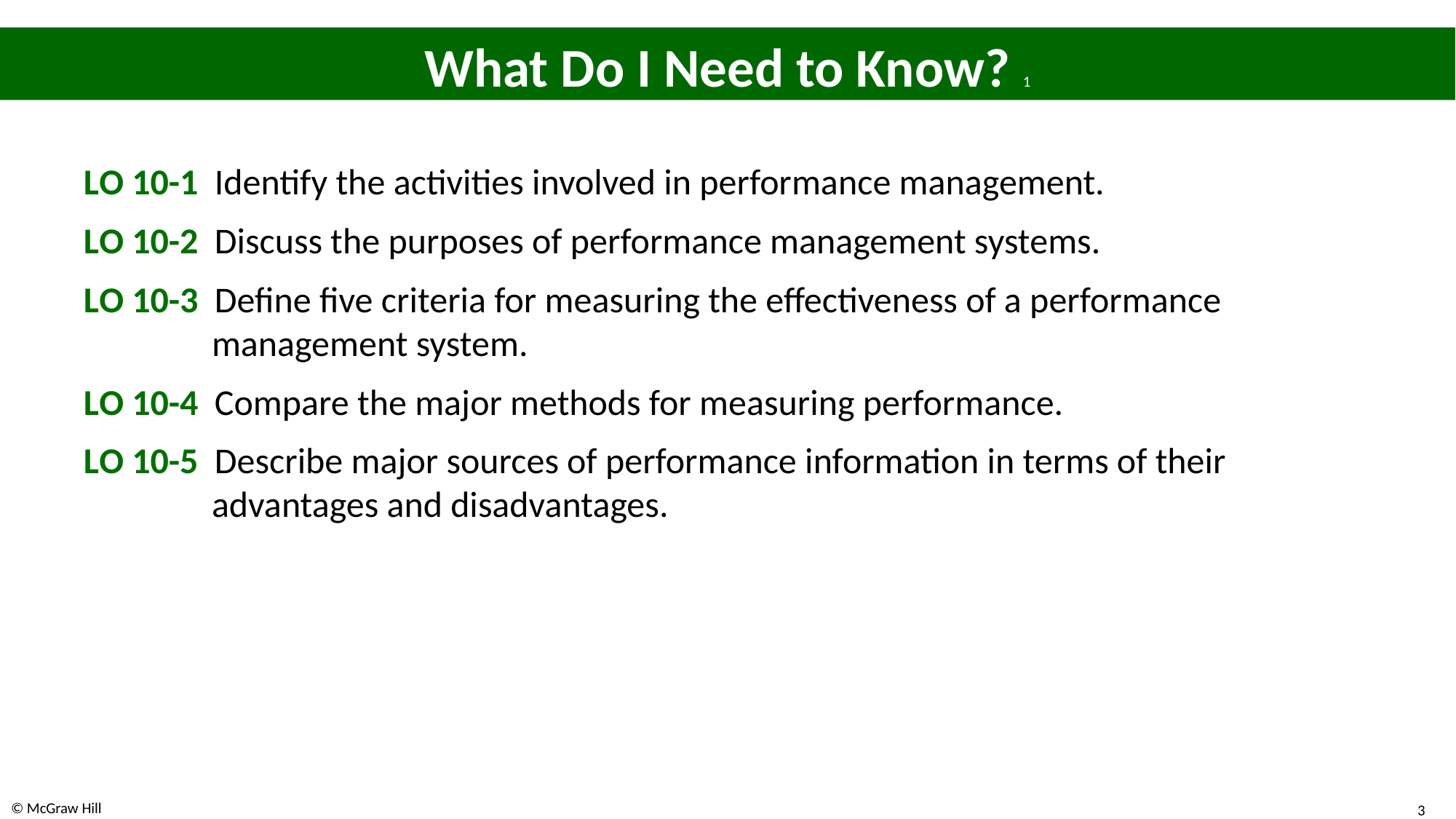

# What Do I Need to Know? 1
L O 10-1  Identify the activities involved in performance management.
L O 10-2  Discuss the purposes of performance management systems.
L O 10-3  Define five criteria for measuring the effectiveness of a performance management system.
L O 10-4  Compare the major methods for measuring performance.
L O 10-5  Describe major sources of performance information in terms of their advantages and disadvantages.